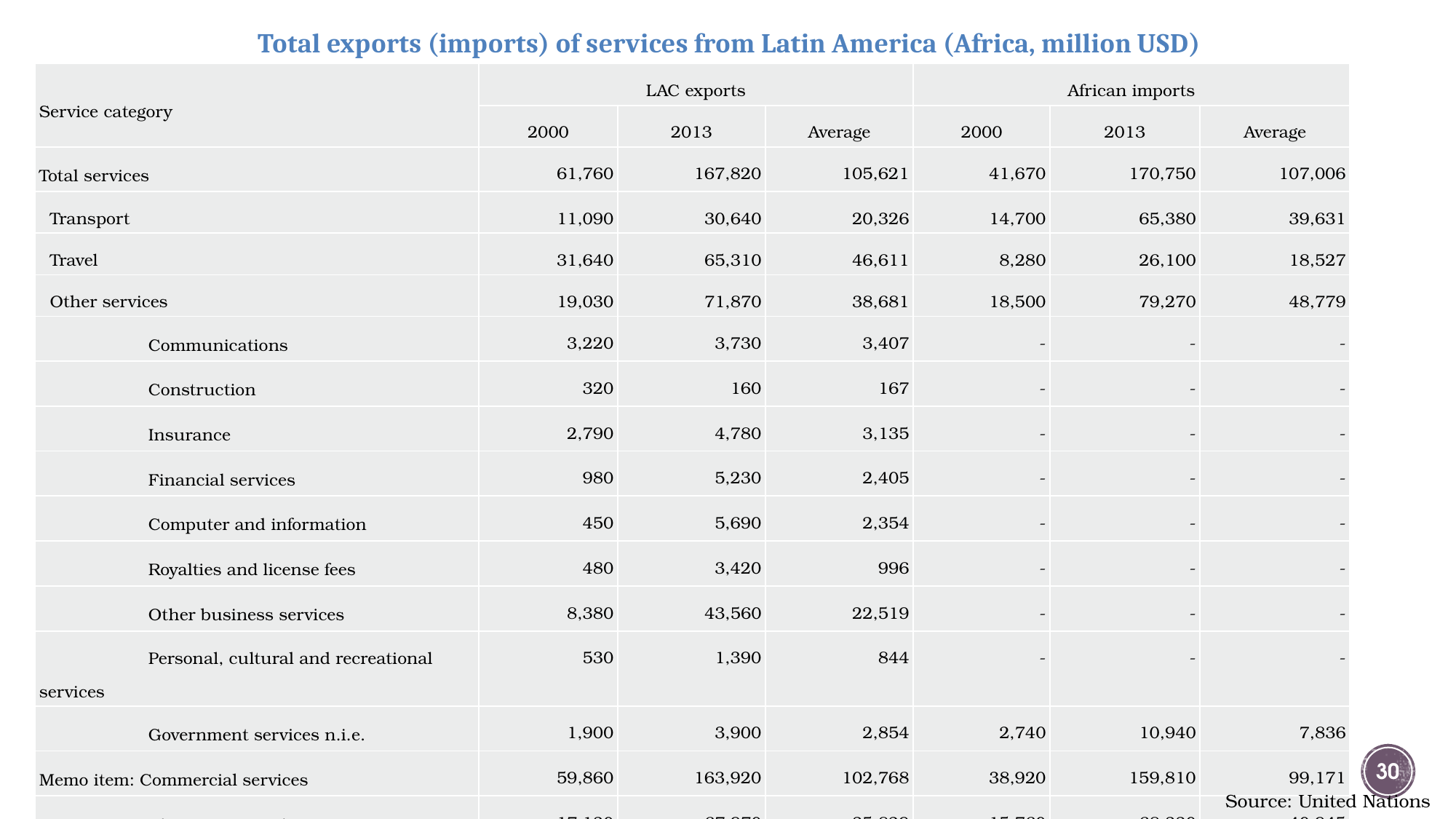

Total exports (imports) of services from Latin America (Africa, million USD)
| Service category | LAC exports |  |  | African imports |  |  |
| --- | --- | --- | --- | --- | --- | --- |
|  | 2000 | 2013 | Average | 2000 | 2013 | Average |
| Total services | 61,760 | 167,820 | 105,621 | 41,670 | 170,750 | 107,006 |
| Transport | 11,090 | 30,640 | 20,326 | 14,700 | 65,380 | 39,631 |
| Travel | 31,640 | 65,310 | 46,611 | 8,280 | 26,100 | 18,527 |
| Other services | 19,030 | 71,870 | 38,681 | 18,500 | 79,270 | 48,779 |
| Communications | 3,220 | 3,730 | 3,407 | - | - | - |
| Construction | 320 | 160 | 167 | - | - | - |
| Insurance | 2,790 | 4,780 | 3,135 | - | - | - |
| Financial services | 980 | 5,230 | 2,405 | - | - | - |
| Computer and information | 450 | 5,690 | 2,354 | - | - | - |
| Royalties and license fees | 480 | 3,420 | 996 | - | - | - |
| Other business services | 8,380 | 43,560 | 22,519 | - | - | - |
| Personal, cultural and recreational services | 530 | 1,390 | 844 | - | - | - |
| Government services n.i.e. | 1,900 | 3,900 | 2,854 | 2,740 | 10,940 | 7,836 |
| Memo item: Commercial services | 59,860 | 163,920 | 102,768 | 38,920 | 159,810 | 99,171 |
| Memo item: Other commercial services | 17,130 | 67,970 | 35,829 | 15,760 | 68,330 | 40,945 |
30
Source: United Nations